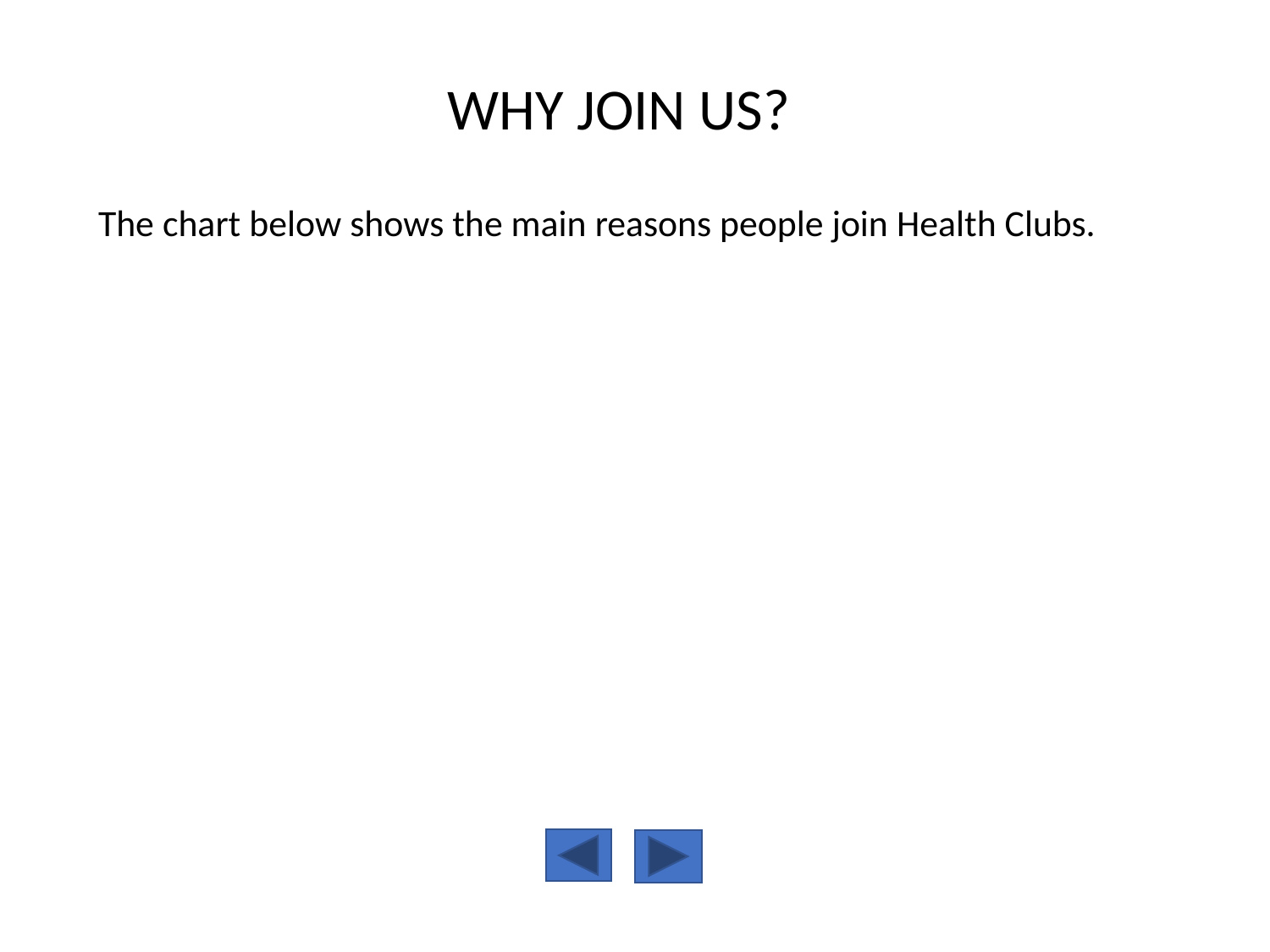

# WHY JOIN US?
The chart below shows the main reasons people join Health Clubs.